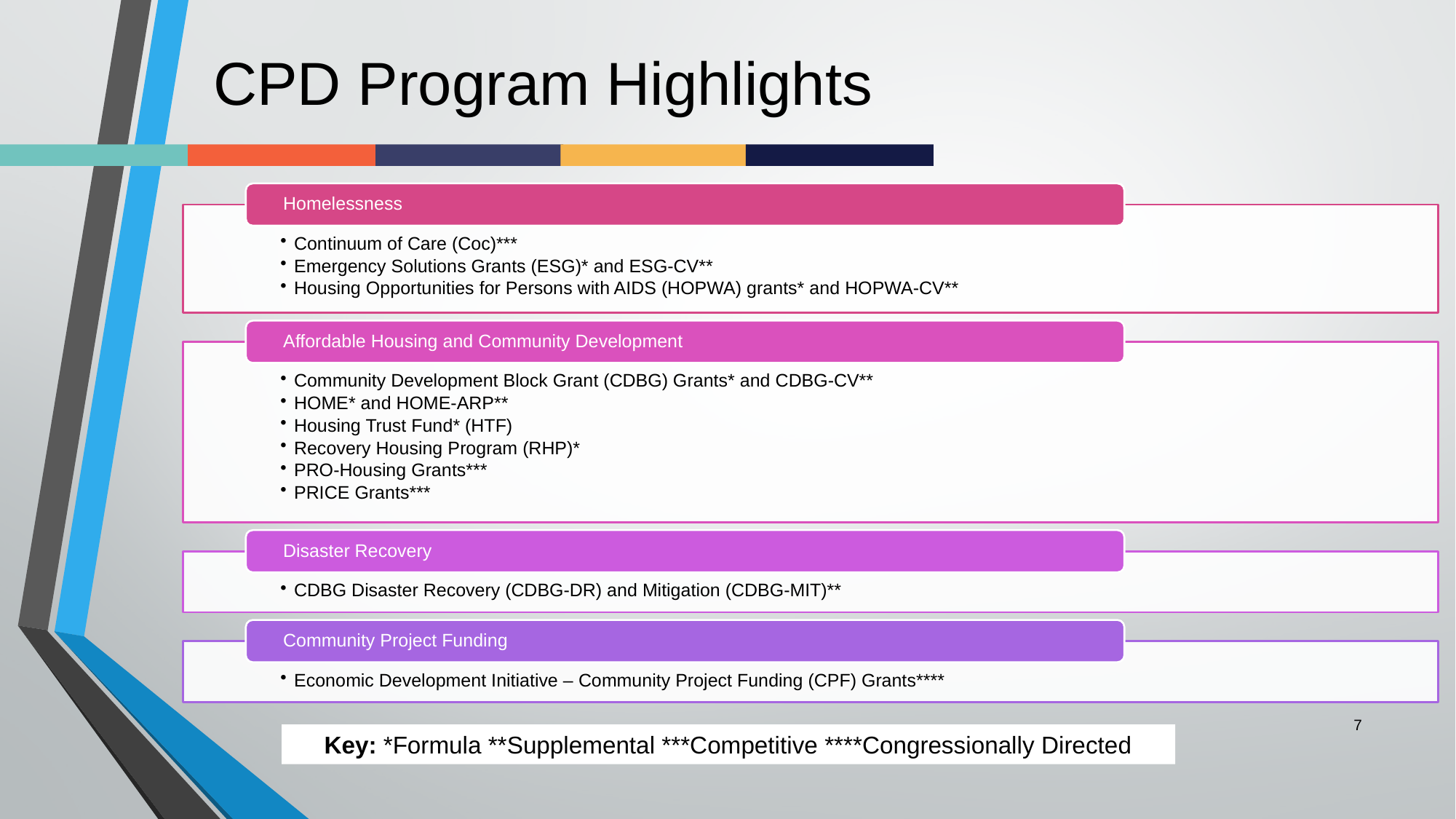

CPD Program Highlights

Continuum of Care (Coc)***
Emergency Solutions Grants (ESG)* and ESG-CV**
Housing Opportunities for Persons with AIDS (HOPWA) grants* and HOPWA-CV**
Homelessness
Community Development Block Grant (CDBG) Grants* and CDBG-CV**
HOME* and HOME-ARP**
Housing Trust Fund* (HTF)
Recovery Housing Program (RHP)*
PRO-Housing Grants***
PRICE Grants***
Affordable Housing and Community Development
CDBG Disaster Recovery (CDBG-DR) and Mitigation (CDBG-MIT)**
Disaster Recovery
Economic Development Initiative – Community Project Funding (CPF) Grants****
Community Project Funding
7
Key: *Formula **Supplemental ***Competitive ****Congressionally Directed